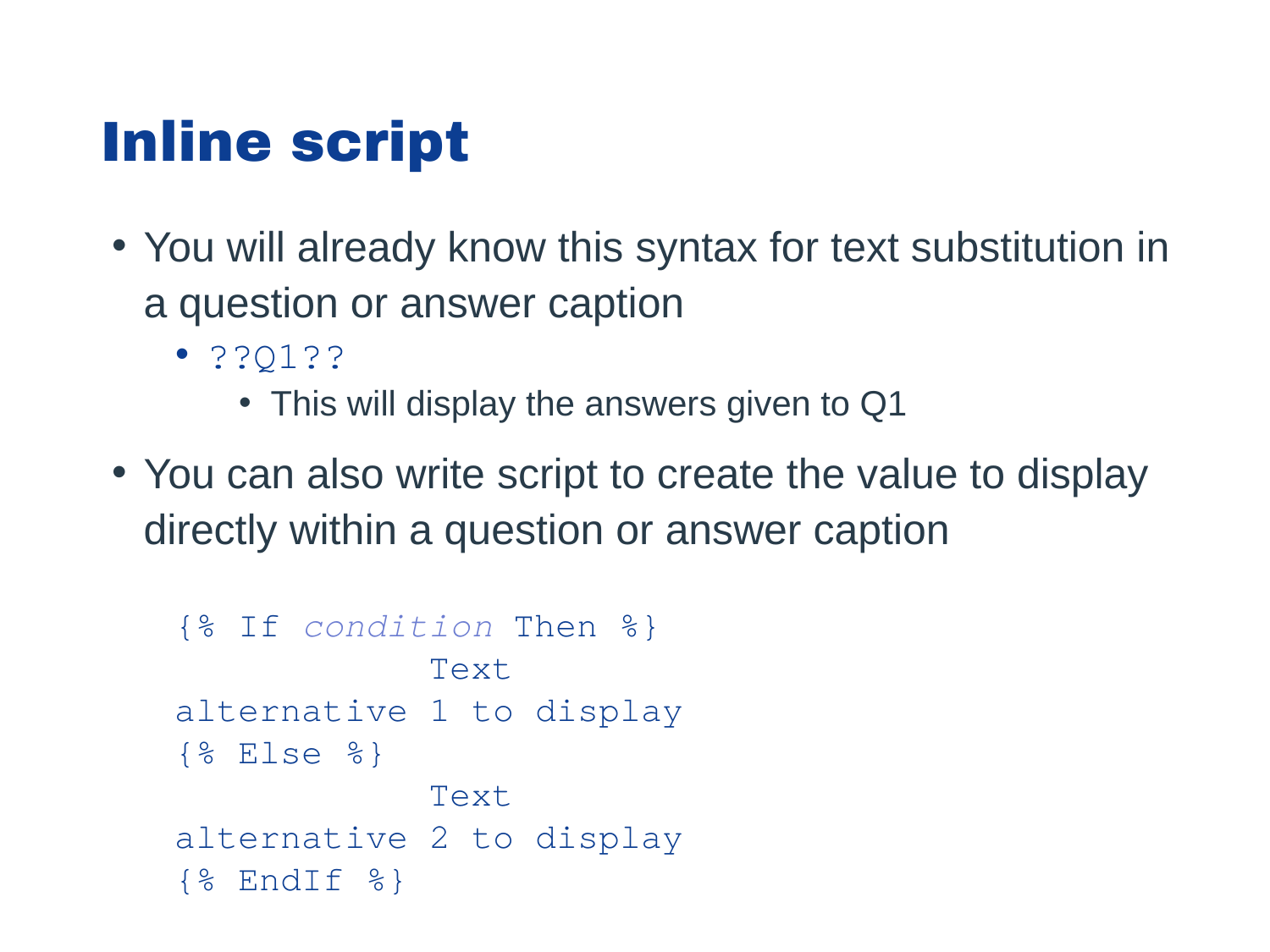

# Inline script
You will already know this syntax for text substitution in a question or answer caption
??Q1??
This will display the answers given to Q1
You can also write script to create the value to display directly within a question or answer caption
{% If condition Then %}
		Text alternative 1 to display
{% Else %}
		Text alternative 2 to display
{% EndIf %}